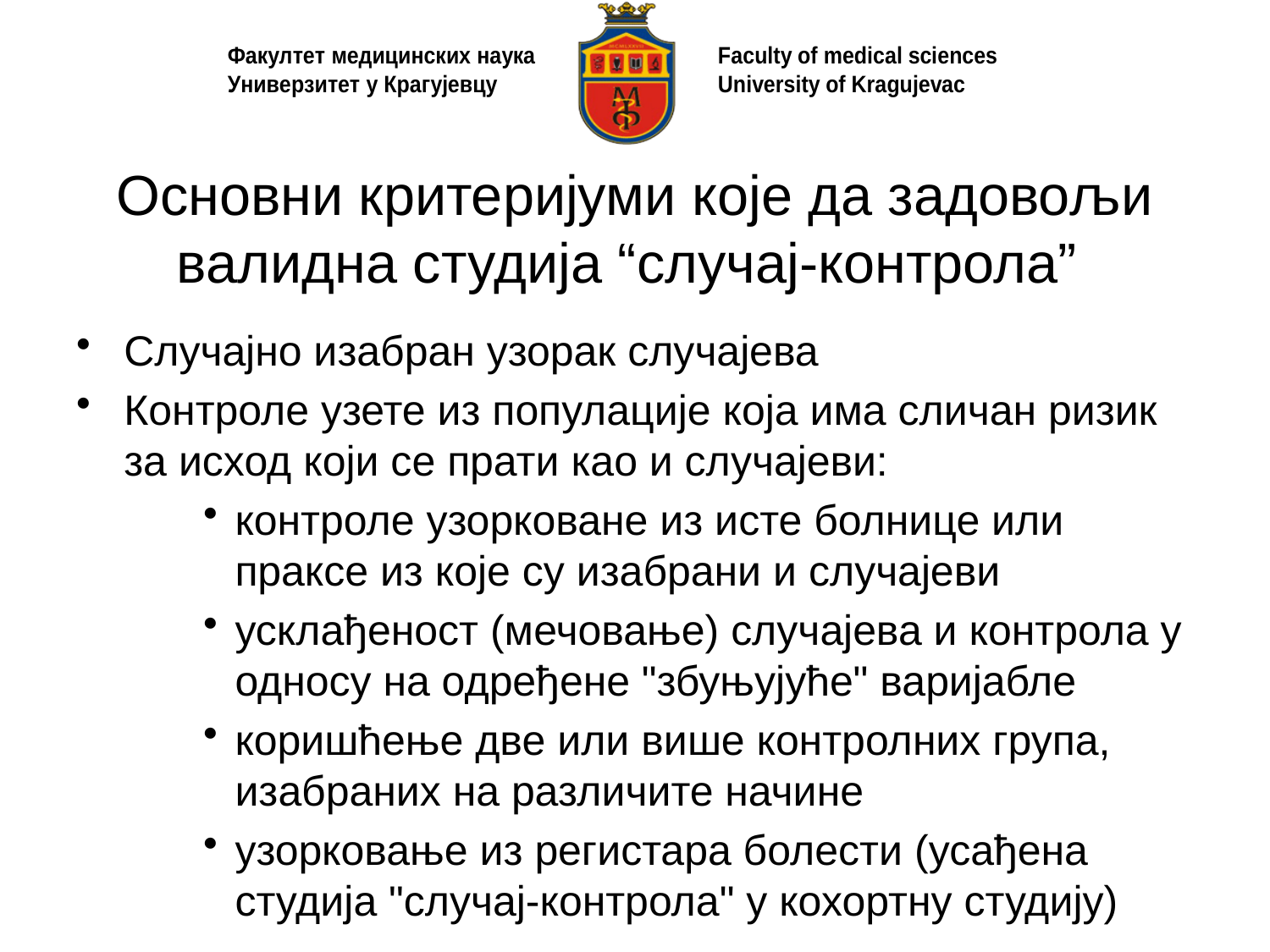

# Основни критеријуми које да задовољи валидна студија “случај-контрола”
Случајно изабран узорак случајева
Контроле узете из популације која има сличан ризик за исход који се прати као и случајеви:
контроле узорковане из исте болнице или праксе из које су изабрани и случајеви
усклађеност (мечовање) случајева и контрола у односу на одређене "збуњујуће" варијабле
коришћење две или више контролних група, изабраних на различите начине
узорковање из регистара болести (усађена студија "случај-контрола" у кохортну студију)